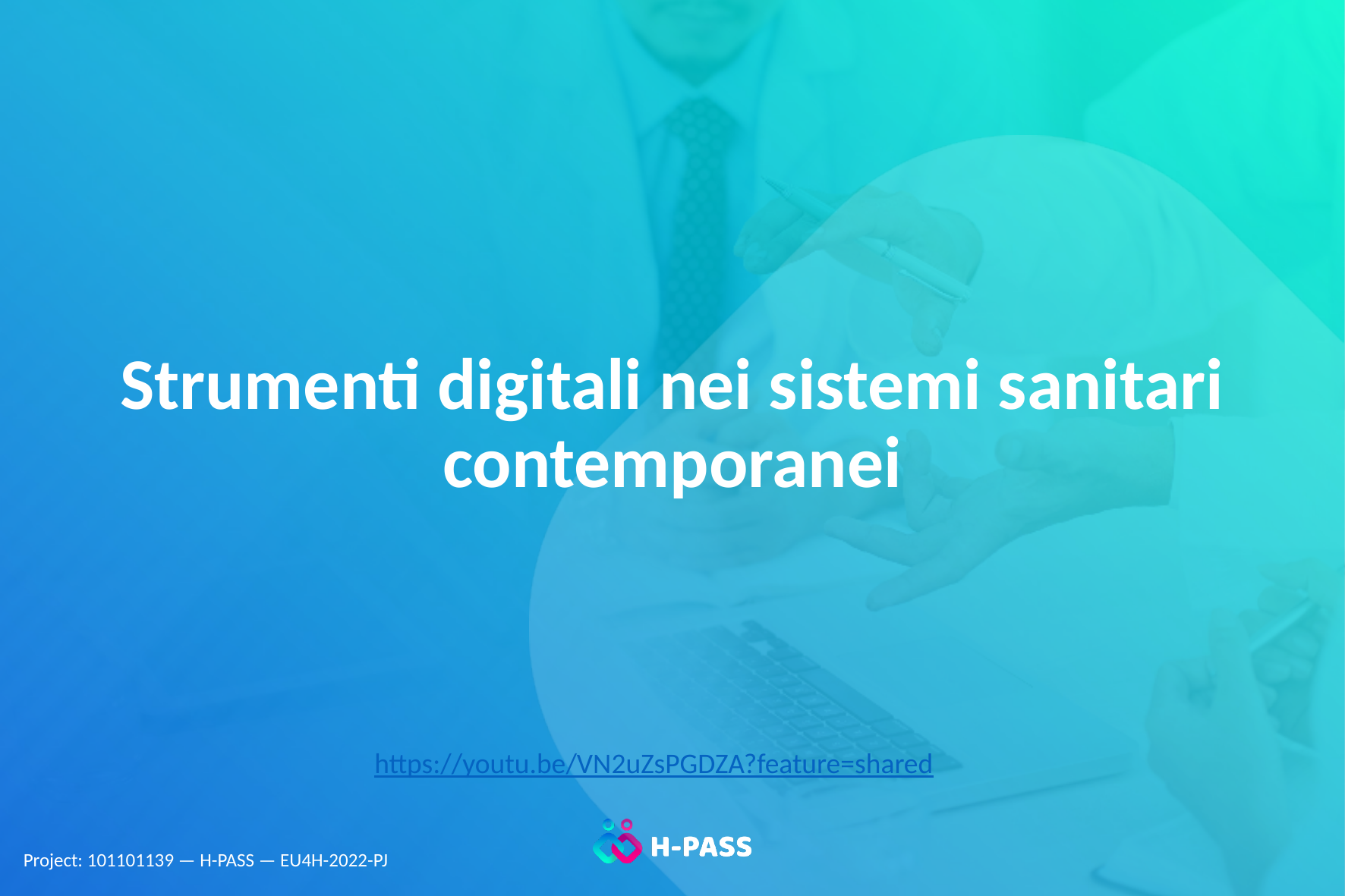

# Strumenti digitali nei sistemi sanitari contemporanei
https://youtu.be/VN2uZsPGDZA?feature=shared
Project: 101101139 — H-PASS — EU4H-2022-PJ